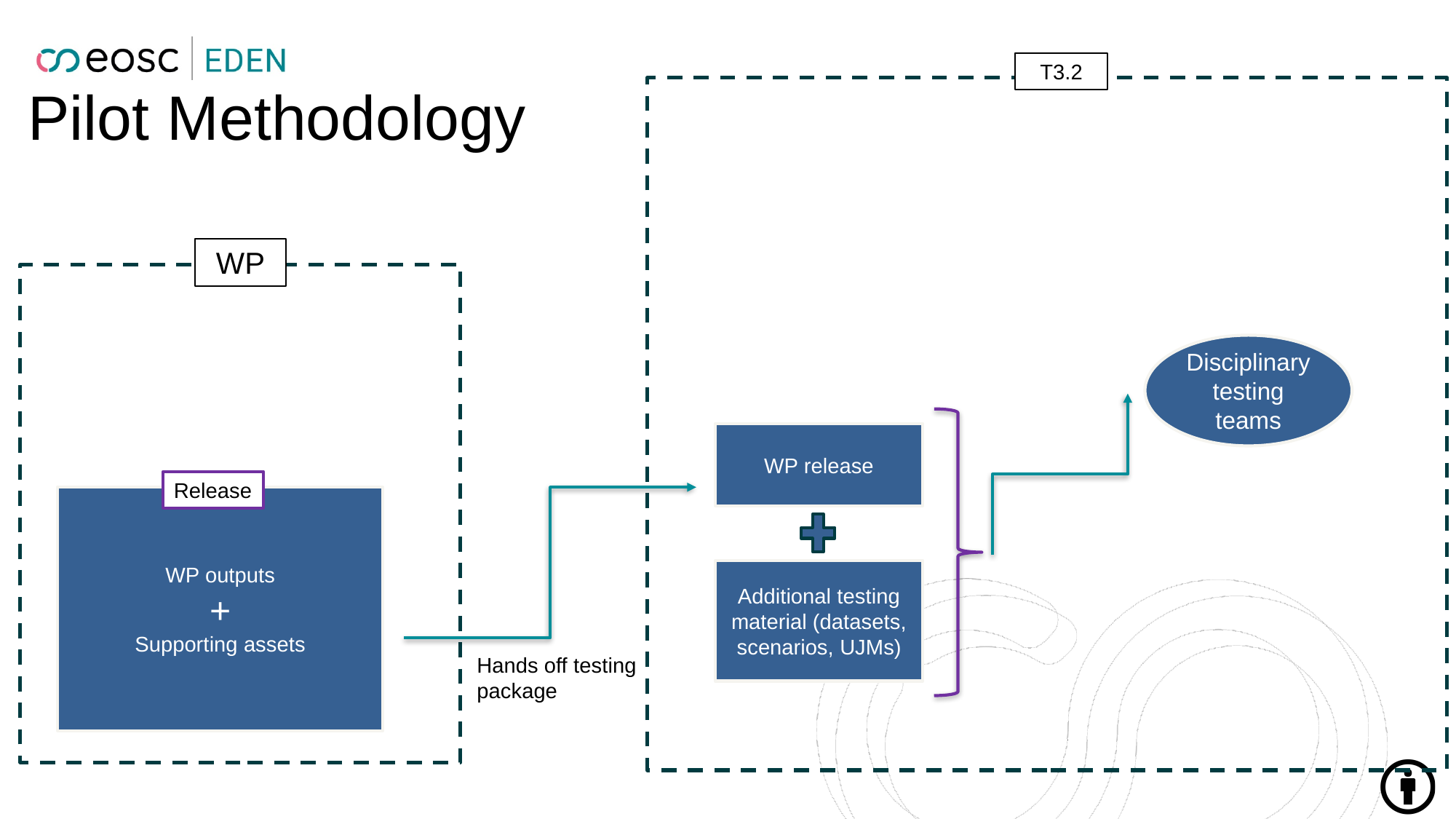

T3.2

# Pilot Methodology
WP

Disciplinary testing teams

WP release
Release
WP outputs
+
Supporting assets

Additional testing material (datasets, scenarios, UJMs)
Hands off testing package